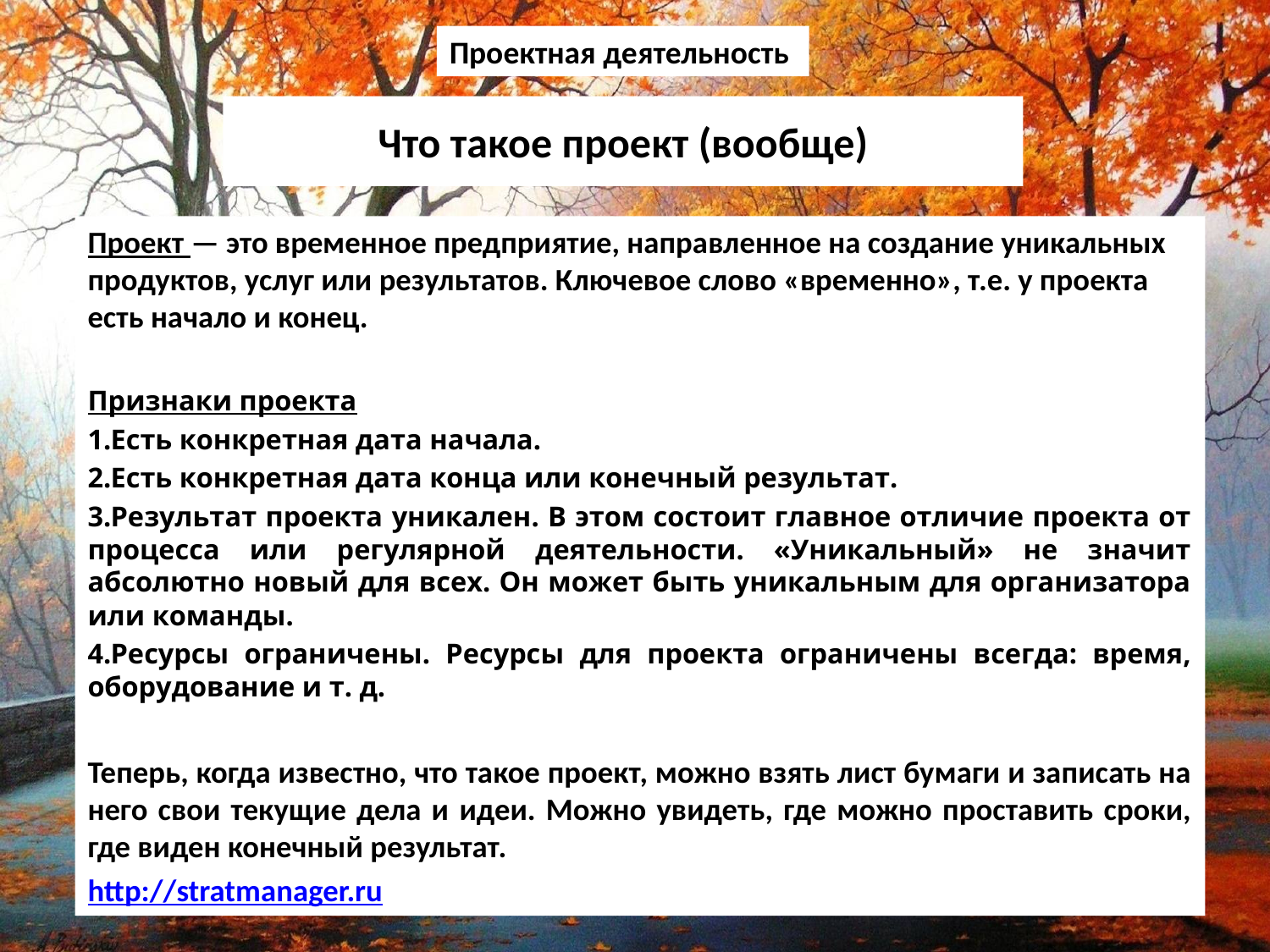

Проектная деятельность
# Что такое проект (вообще)
Проект — это временное предприятие, направленное на создание уникальных продуктов, услуг или результатов. Ключевое слово «временно», т.е. у проекта есть начало и конец.

Признаки проекта
Есть конкретная дата начала.
Есть конкретная дата конца или конечный результат.
Результат проекта уникален. В этом состоит главное отличие проекта от процесса или регулярной деятельности. «Уникальный» не значит абсолютно новый для всех. Он может быть уникальным для организатора или команды.
Ресурсы ограничены. Ресурсы для проекта ограничены всегда: время, оборудование и т. д.

Теперь, когда известно, что такое проект, можно взять лист бумаги и записать на него свои текущие дела и идеи. Можно увидеть, где можно проставить сроки, где виден конечный результат.
http://stratmanager.ru